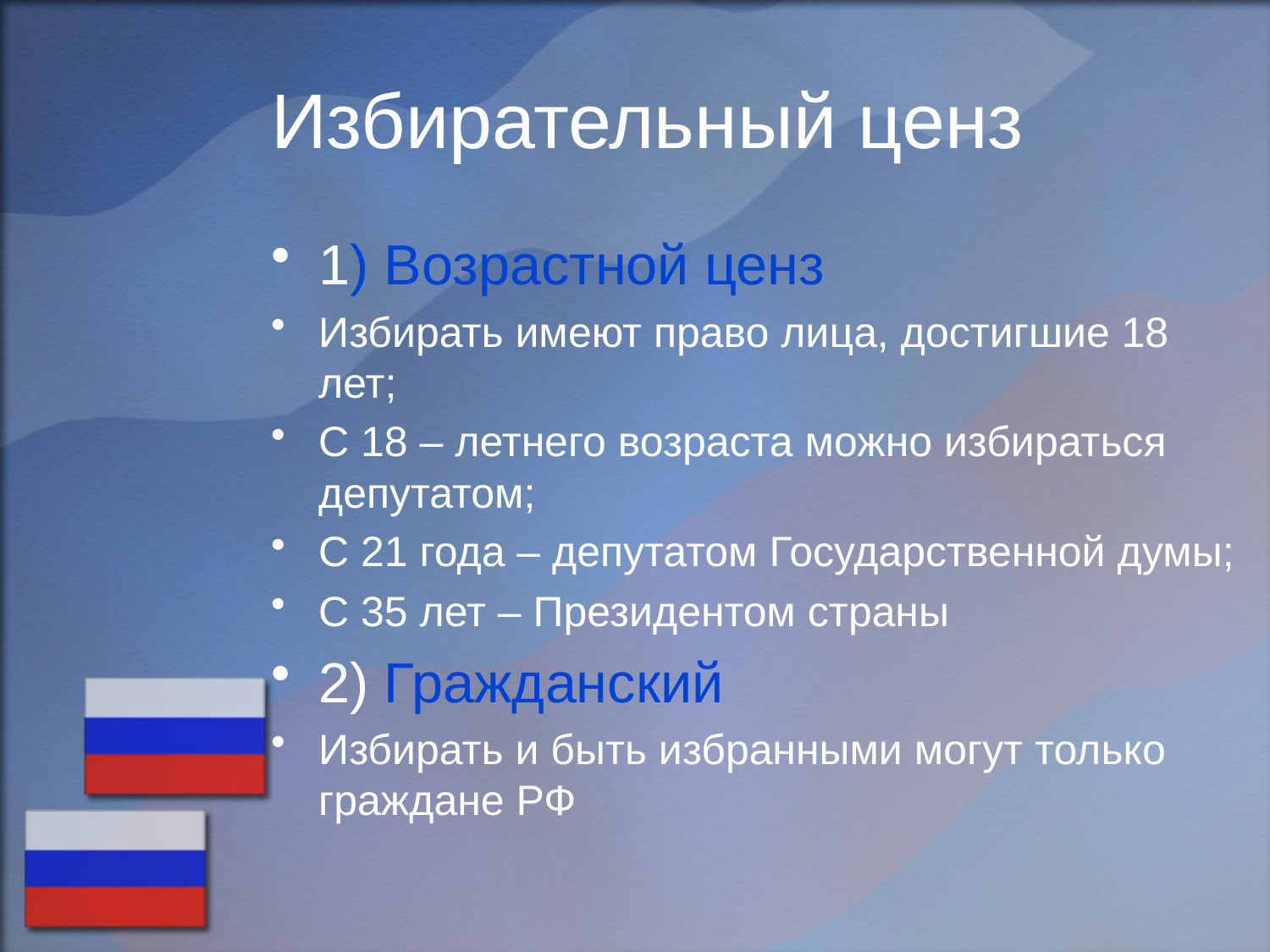

# Избирательный ценз
1) Возрастной ценз
Избирать имеют право лица, достигшие 18 лет;
С 18 – летнего возраста можно избираться депутатом;
С 21 года – депутатом Государственной думы;
С 35 лет – Президентом страны
2) Гражданский
Избирать и быть избранными могут только граждане РФ